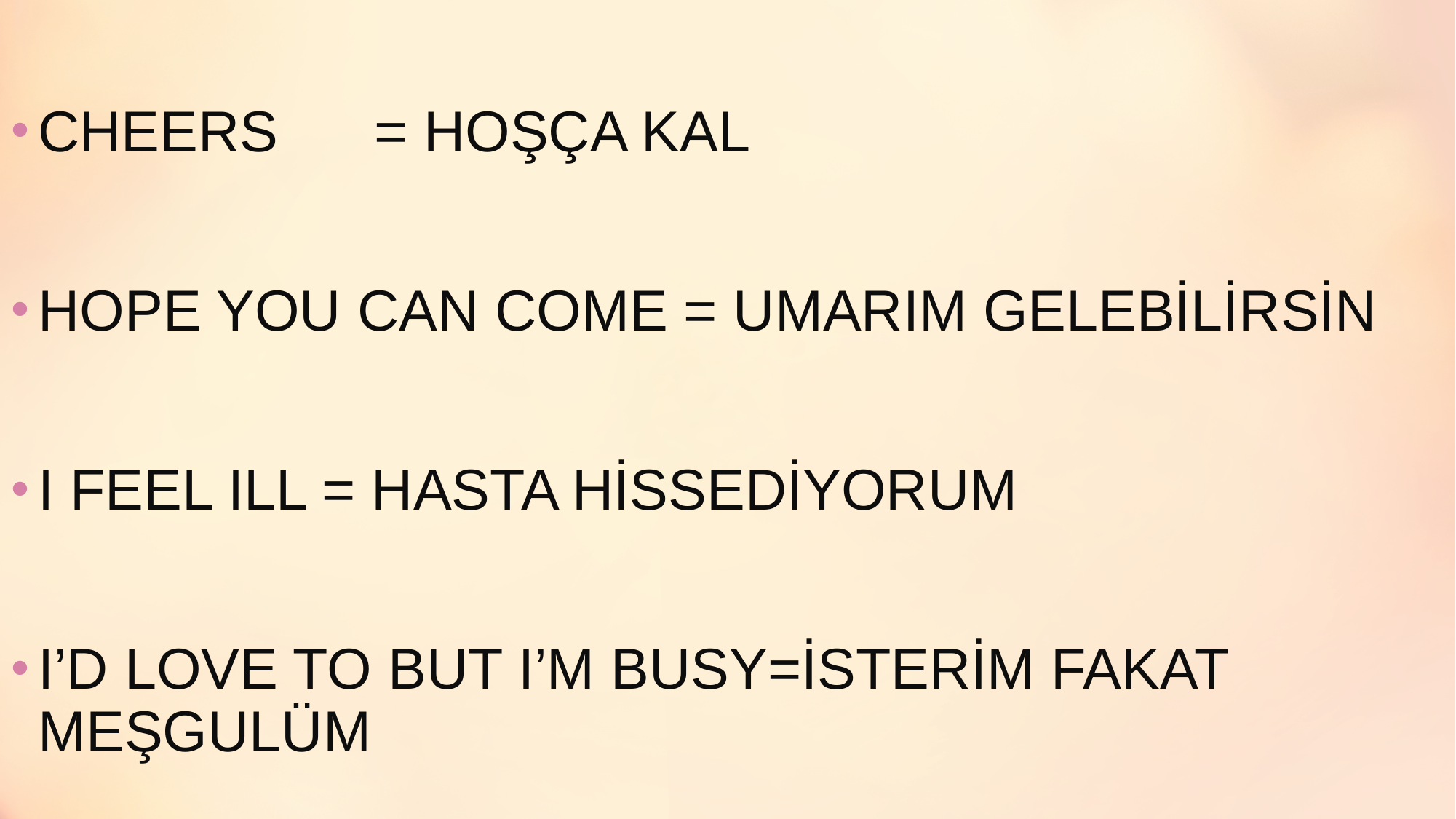

CHEERS      = HOŞÇA KAL

HOPE YOU CAN COME = UMARIM GELEBİLİRSİN

I FEEL ILL = HASTA HİSSEDİYORUM

I’D LOVE TO BUT I’M BUSY=İSTERİM FAKAT MEŞGULÜM